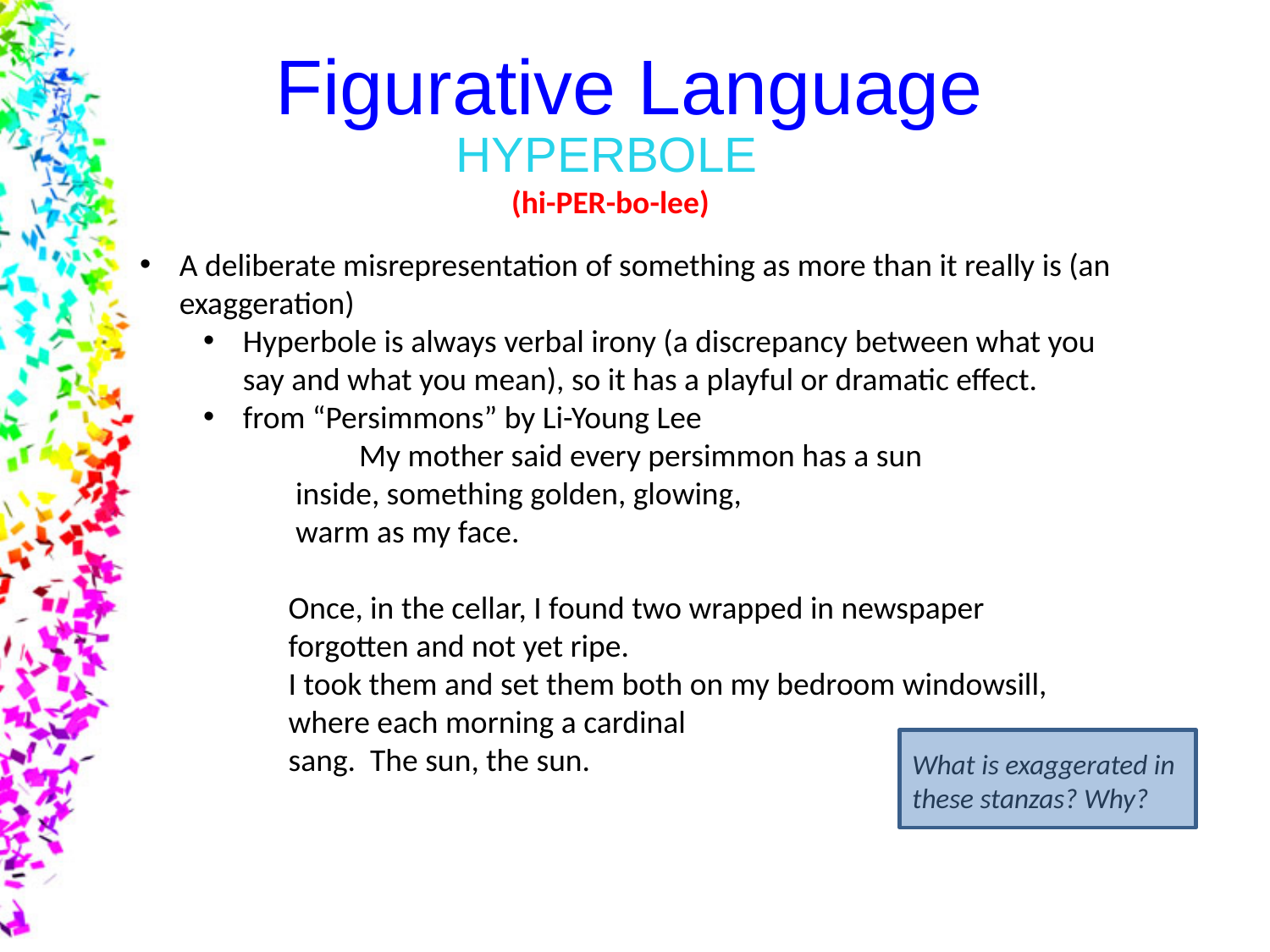

Figurative Language
HYPERBOLE
(hi-PER-bo-lee)
A deliberate misrepresentation of something as more than it really is (an exaggeration)
Hyperbole is always verbal irony (a discrepancy between what you say and what you mean), so it has a playful or dramatic effect.
from “Persimmons” by Li-Young Lee
	    My mother said every persimmon has a sun
	    inside, something golden, glowing,
	    warm as my face.

	   Once, in the cellar, I found two wrapped in newspaper
	   forgotten and not yet ripe.
	   I took them and set them both on my bedroom windowsill,
	   where each morning a cardinal
	   sang.  The sun, the sun.

What is exaggerated in these stanzas? Why?